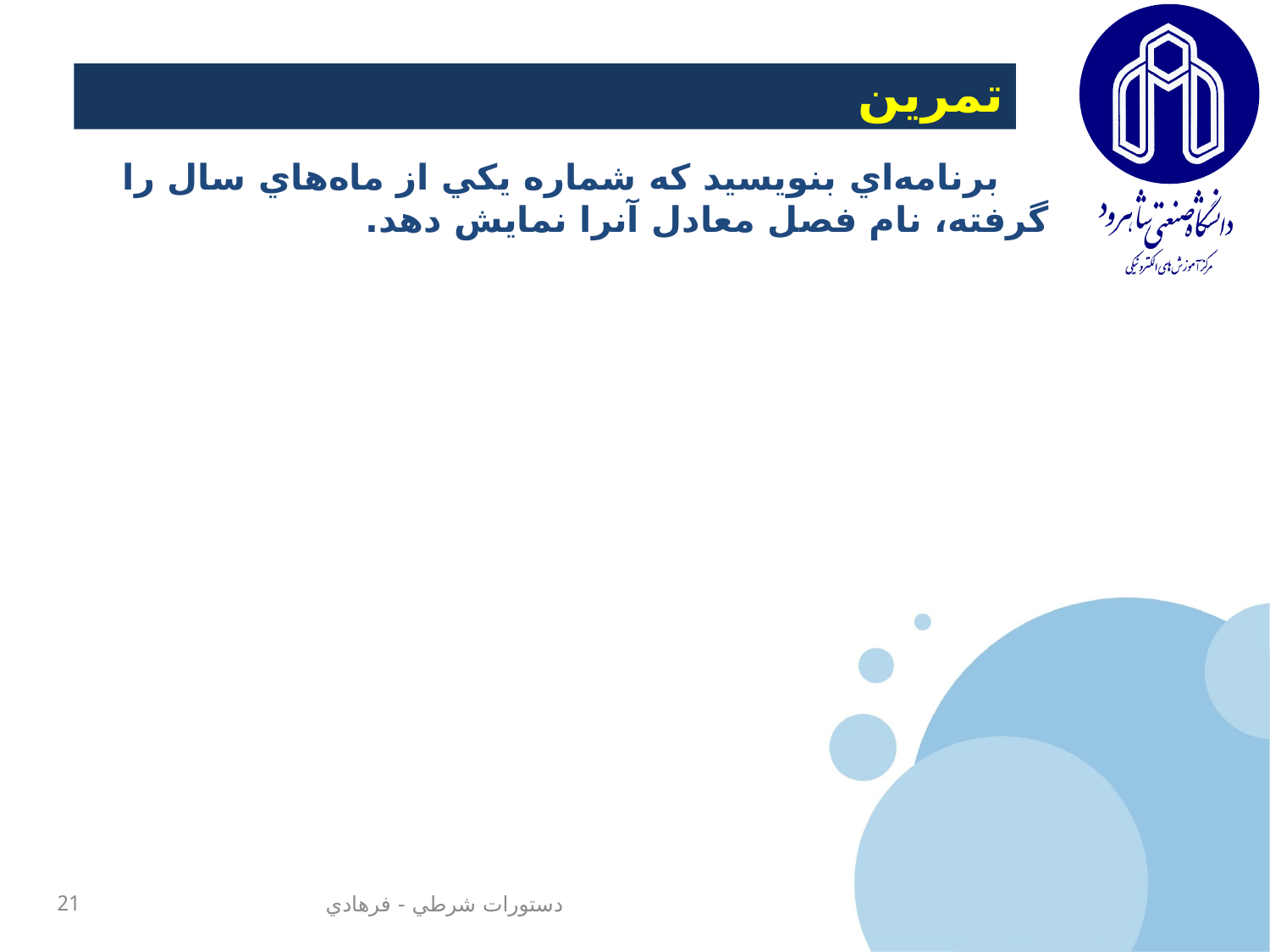

تمرين
برنامه‌اي بنويسيد که شماره يکي از ماه‌هاي سال را گرفته، نام فصل معادل آنرا نمايش دهد.
21
دستورات شرطي - فرهادي